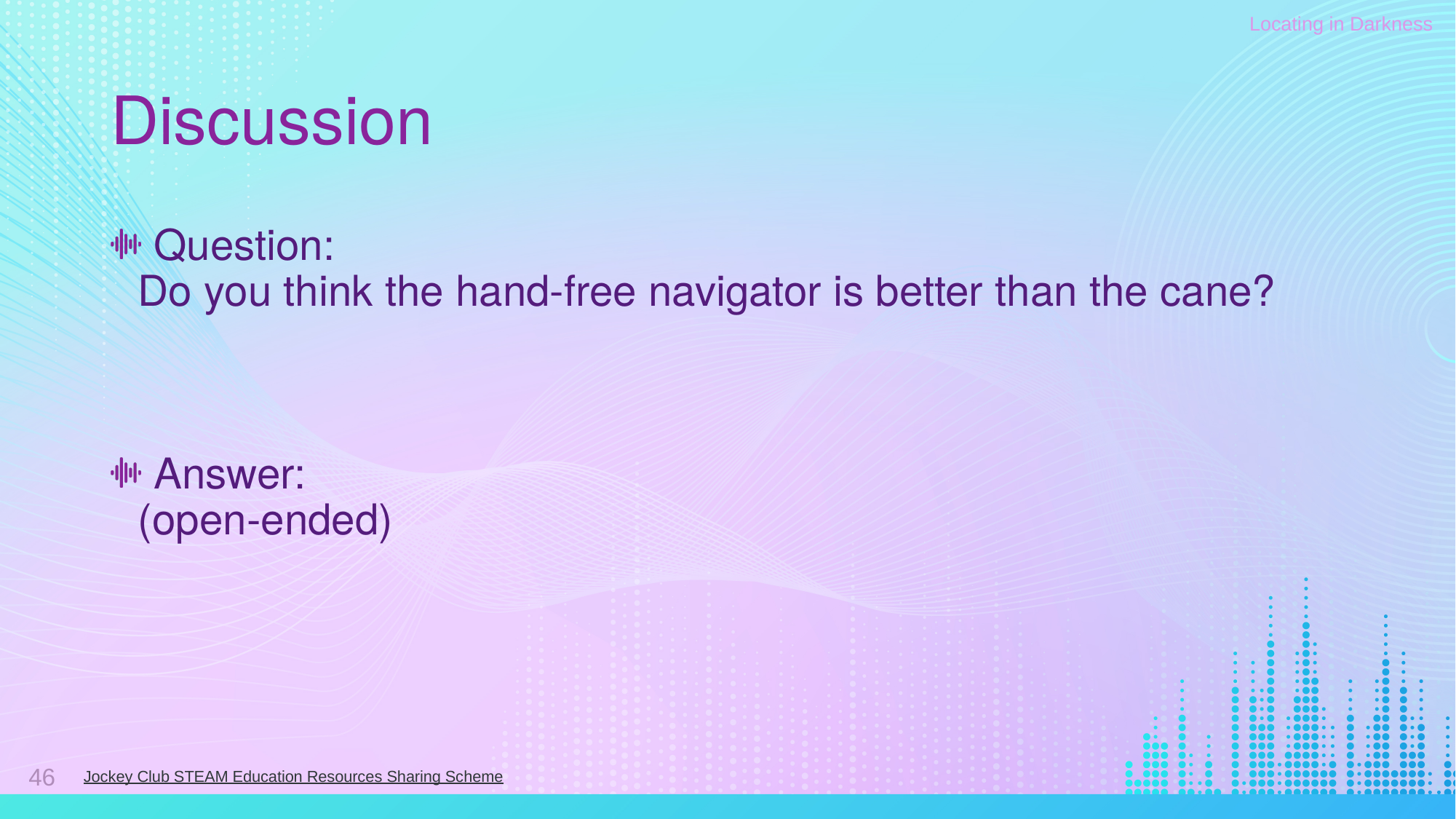

# Discussion
Question:
Do you think the hand-free navigator is better than the cane?

Answer:
(open-ended)

46